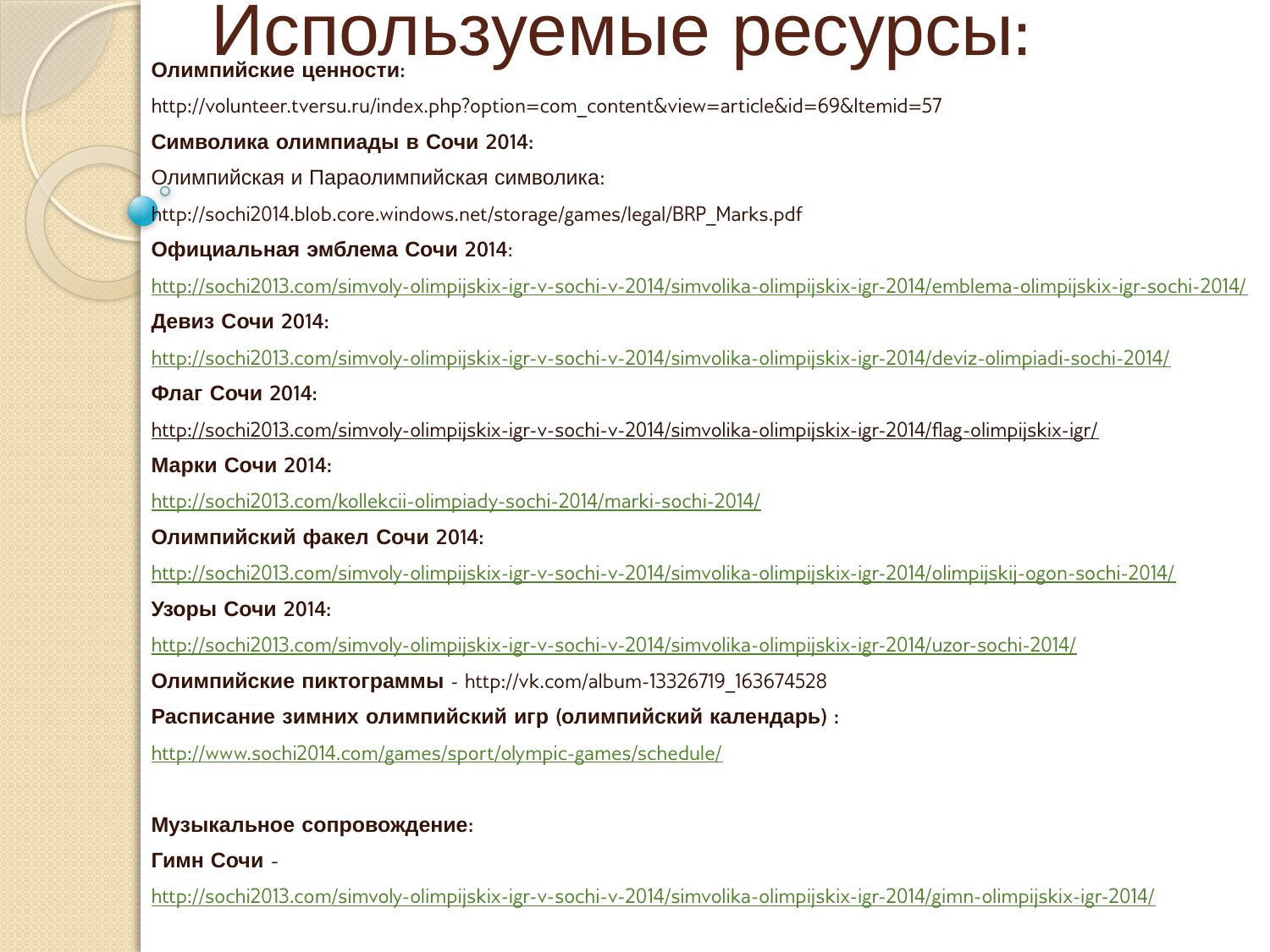

# Используемые ресурсы:
Олимпийские ценности:
http://volunteer.tversu.ru/index.php?option=com_content&view=article&id=69&Itemid=57
Символика олимпиады в Сочи 2014:
Олимпийская и Параолимпийская символика:
http://sochi2014.blob.core.windows.net/storage/games/legal/BRP_Marks.pdf
Официальная эмблема Сочи 2014:
http://sochi2013.com/simvoly-olimpijskix-igr-v-sochi-v-2014/simvolika-olimpijskix-igr-2014/emblema-olimpijskix-igr-sochi-2014/
Девиз Сочи 2014:
http://sochi2013.com/simvoly-olimpijskix-igr-v-sochi-v-2014/simvolika-olimpijskix-igr-2014/deviz-olimpiadi-sochi-2014/
Флаг Сочи 2014:
http://sochi2013.com/simvoly-olimpijskix-igr-v-sochi-v-2014/simvolika-olimpijskix-igr-2014/flag-olimpijskix-igr/
Марки Сочи 2014:
http://sochi2013.com/kollekcii-olimpiady-sochi-2014/marki-sochi-2014/
Олимпийский факел Сочи 2014:
http://sochi2013.com/simvoly-olimpijskix-igr-v-sochi-v-2014/simvolika-olimpijskix-igr-2014/olimpijskij-ogon-sochi-2014/
Узоры Сочи 2014:
http://sochi2013.com/simvoly-olimpijskix-igr-v-sochi-v-2014/simvolika-olimpijskix-igr-2014/uzor-sochi-2014/
Олимпийские пиктограммы - http://vk.com/album-13326719_163674528
Расписание зимних олимпийский игр (олимпийский календарь) :
http://www.sochi2014.com/games/sport/olympic-games/schedule/

Музыкальное сопровождение:
Гимн Сочи -
http://sochi2013.com/simvoly-olimpijskix-igr-v-sochi-v-2014/simvolika-olimpijskix-igr-2014/gimn-olimpijskix-igr-2014/